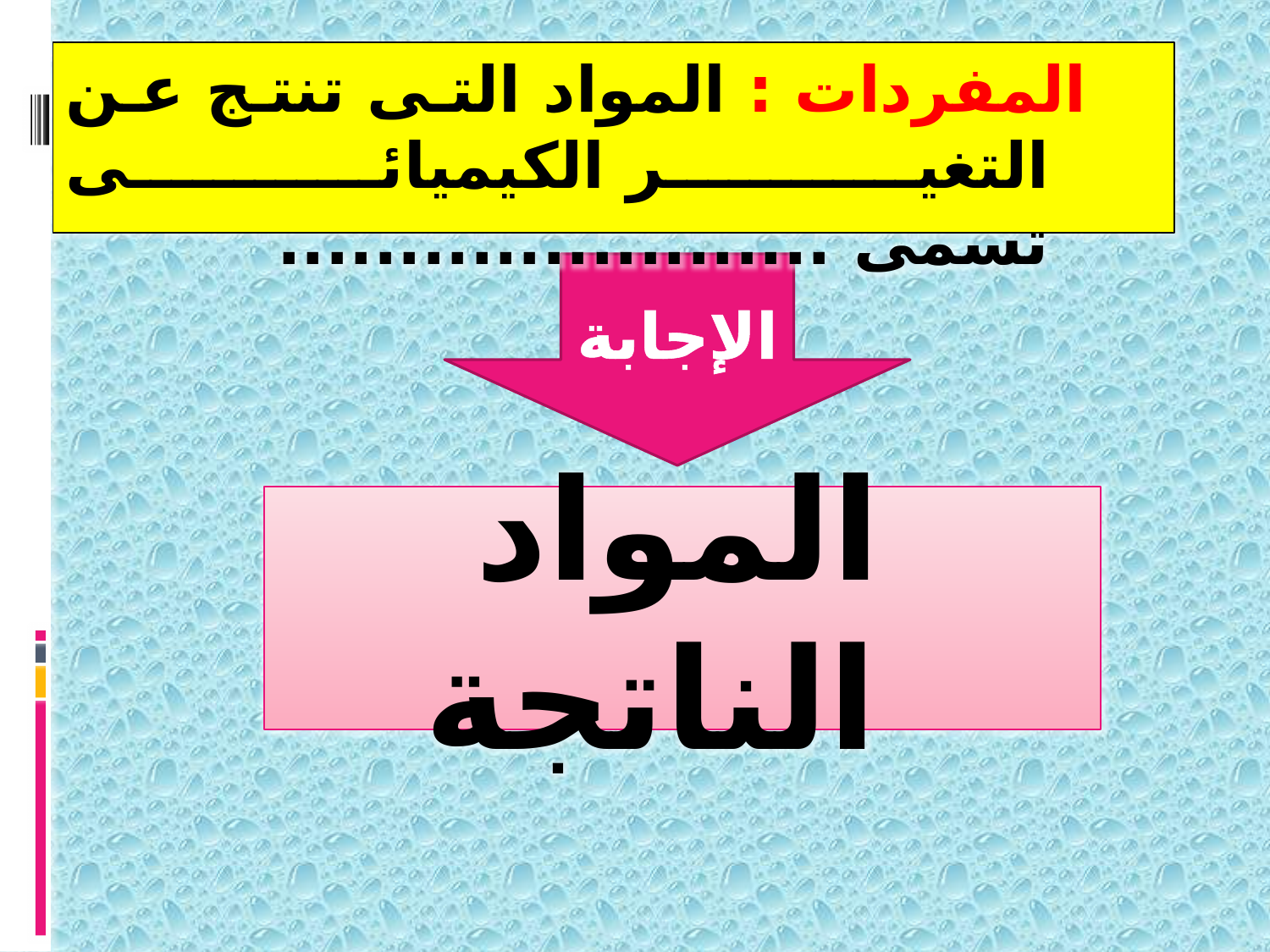

المفردات : المواد التى تنتج عن التغير الكيميائى تسمى .......................
الإجابة
المواد الناتجة